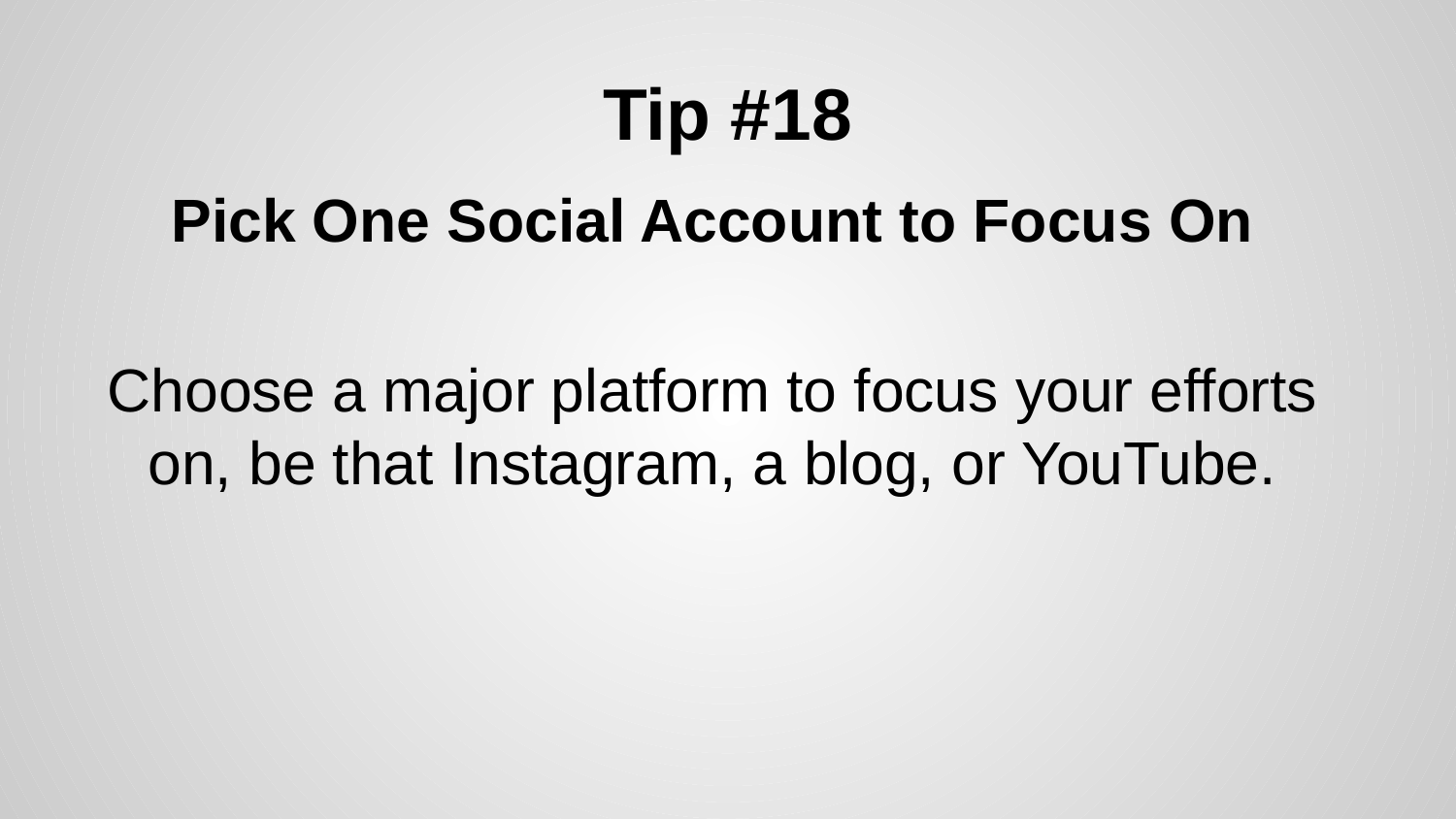

# Tip #18

Pick One Social Account to Focus On

Choose a major platform to focus your efforts on, be that Instagram, a blog, or YouTube.